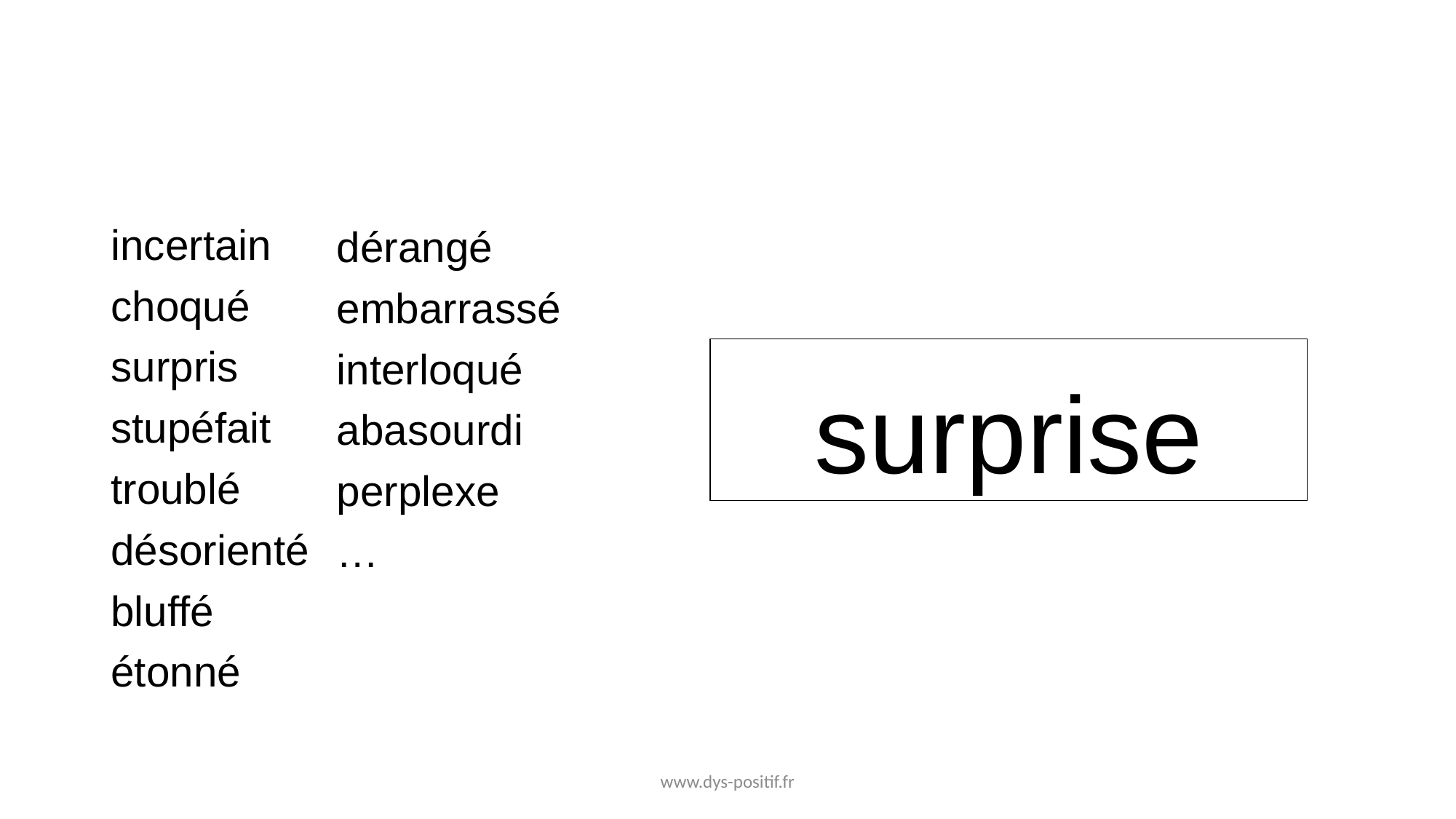

#
incertain
choqué
surpris
stupéfait
troublé
désorienté
bluffé
étonné

dérangé
embarrassé
interloqué
abasourdi
perplexe
…

surprise
www.dys-positif.fr